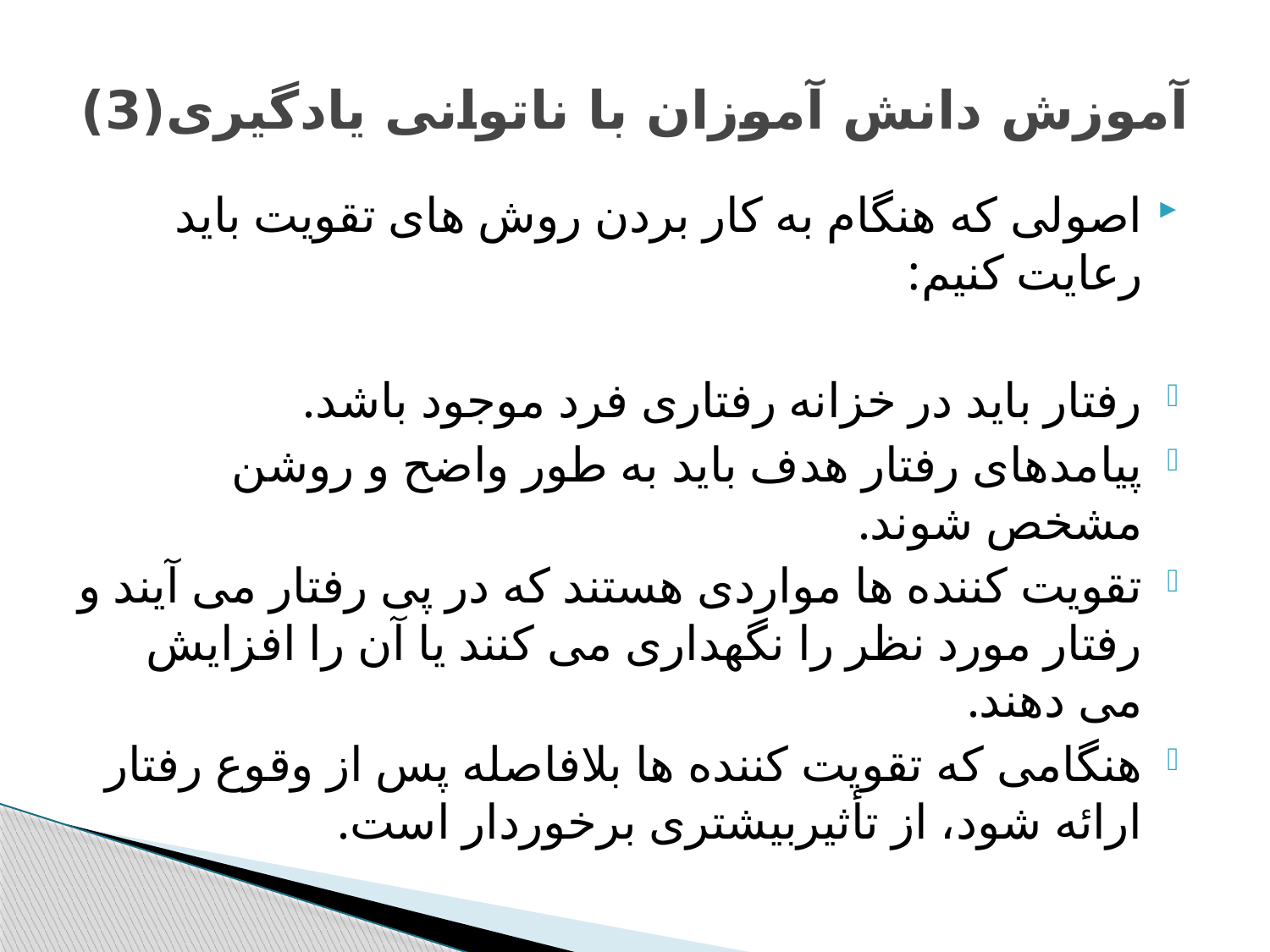

# آموزش دانش آموزان با ناتوانی یادگیری(3)
اصولی که هنگام به کار بردن روش های تقویت باید رعایت کنیم:

رفتار باید در خزانه رفتاری فرد موجود باشد.
پیامدهای رفتار هدف باید به طور واضح و روشن مشخص شوند.
تقویت کننده ها مواردی هستند که در پی رفتار می آیند و رفتار مورد نظر را نگهداری می کنند یا آن را افزایش می دهند.
هنگامی که تقویت کننده ها بلافاصله پس از وقوع رفتار ارائه شود، از تأثیربیشتری برخوردار است.